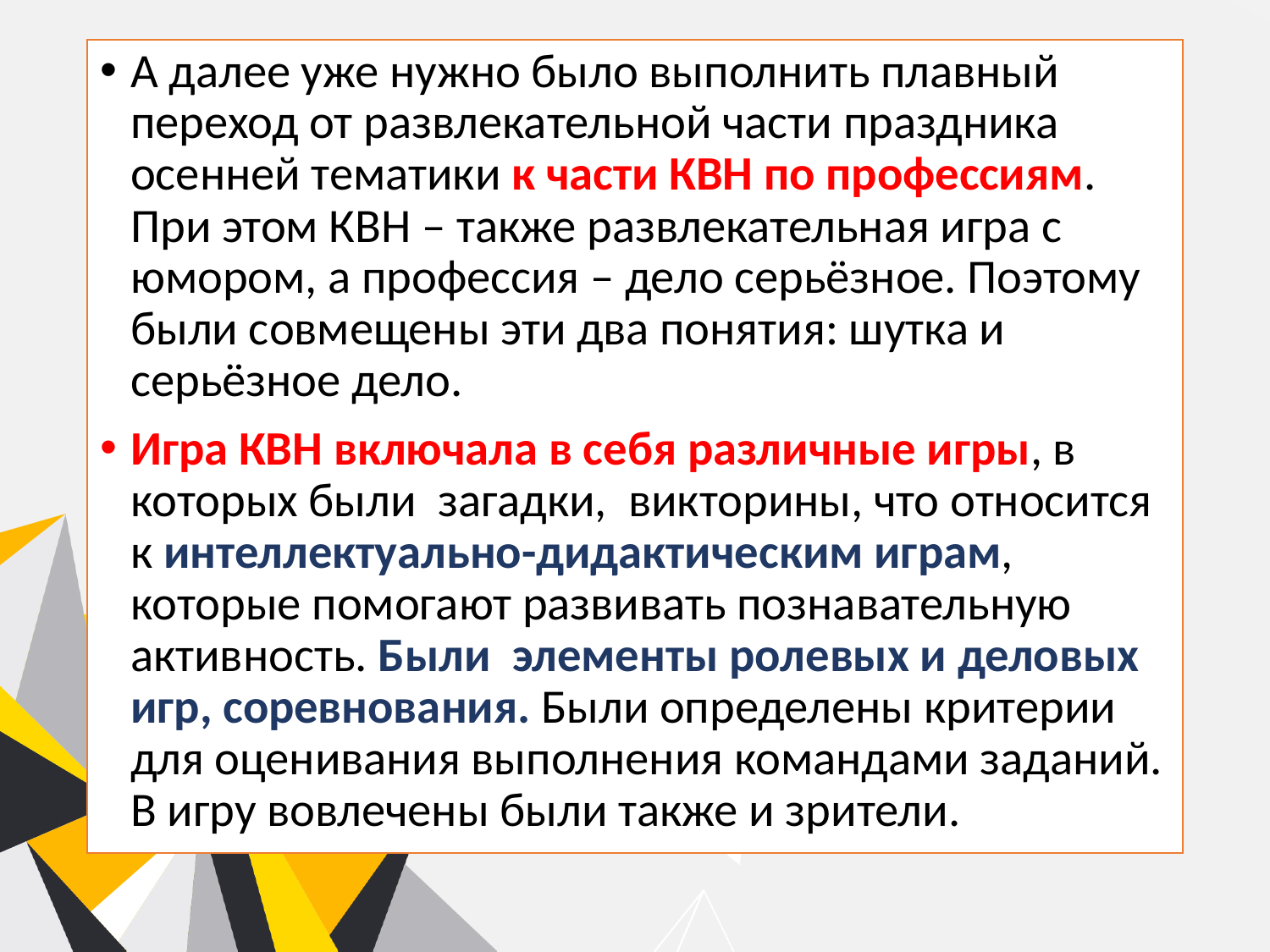

А далее уже нужно было выполнить плавный переход от развлекательной части праздника осенней тематики к части КВН по профессиям. При этом КВН – также развлекательная игра с юмором, а профессия – дело серьёзное. Поэтому были совмещены эти два понятия: шутка и серьёзное дело.
Игра КВН включала в себя различные игры, в которых были  загадки,  викторины, что относится к интеллектуально-дидактическим играм, которые помогают развивать познавательную активность. Были  элементы ролевых и деловых  игр, соревнования. Были определены критерии для оценивания выполнения командами заданий. В игру вовлечены были также и зрители.

#